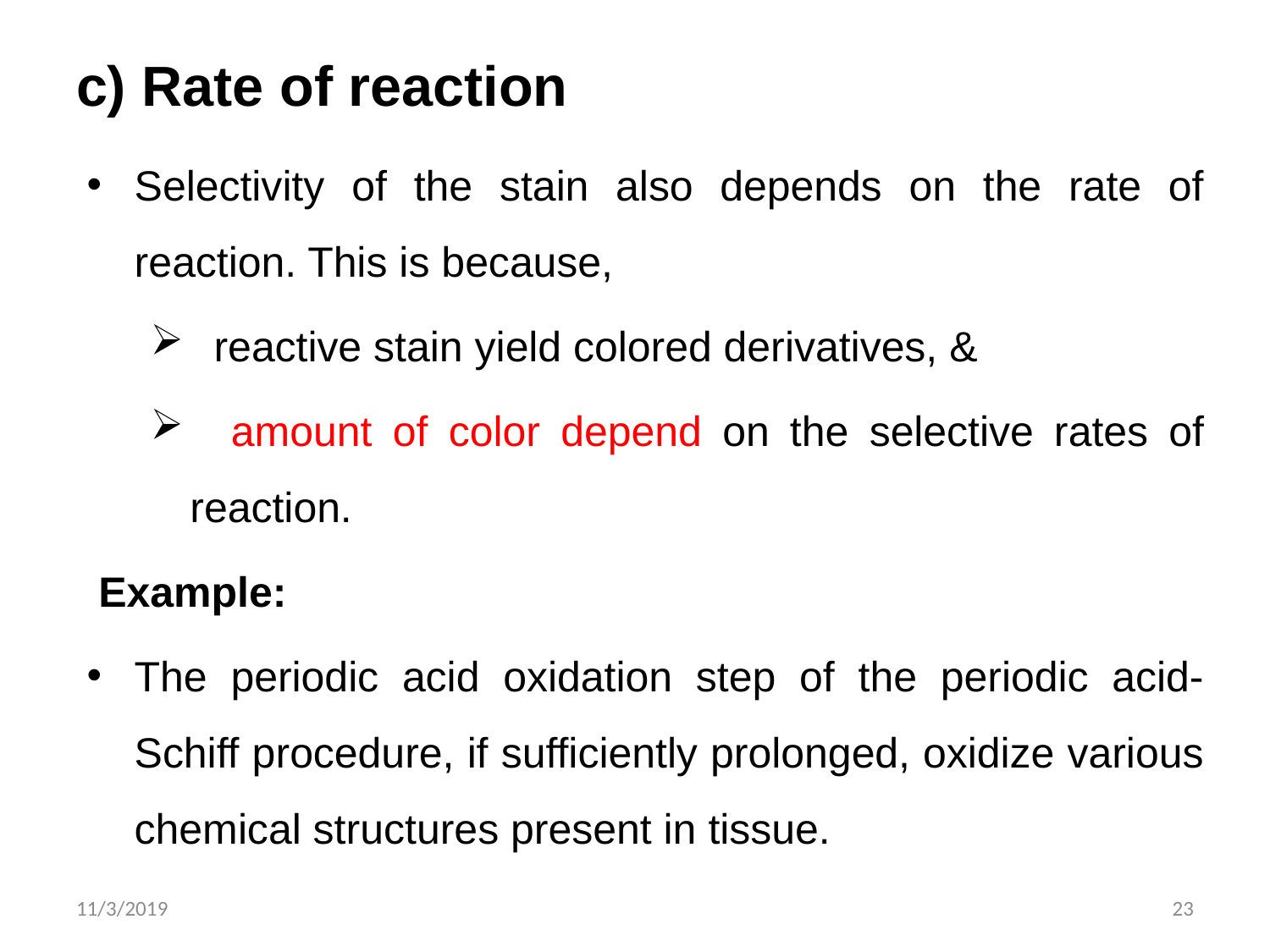

# c) Rate of reaction
Selectivity of the stain also depends on the rate of reaction. This is because,
  reactive stain yield colored derivatives, &
  amount of color depend on the selective rates of reaction.
 Example:
The periodic acid oxidation step of the periodic acid-Schiff procedure, if sufficiently prolonged, oxidize various chemical structures present in tissue.

11/3/2019
23